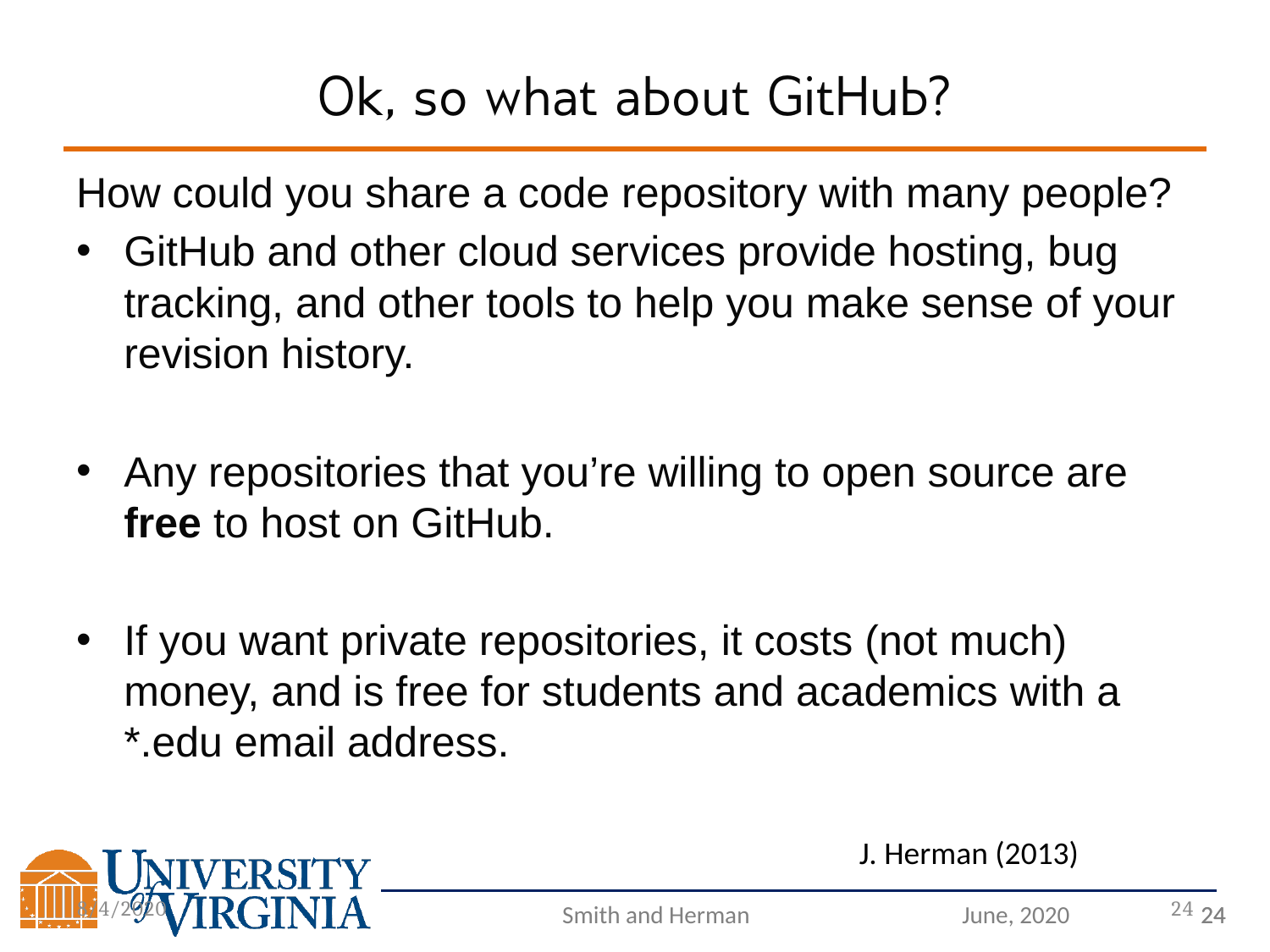

# Ok, so what about GitHub?
How could you share a code repository with many people?
GitHub and other cloud services provide hosting, bug tracking, and other tools to help you make sense of your revision history.

Any repositories that you’re willing to open source are free to host on GitHub.

If you want private repositories, it costs (not much) money, and is free for students and academics with a *.edu email address.
J. Herman (2013)
8/4/2020
24